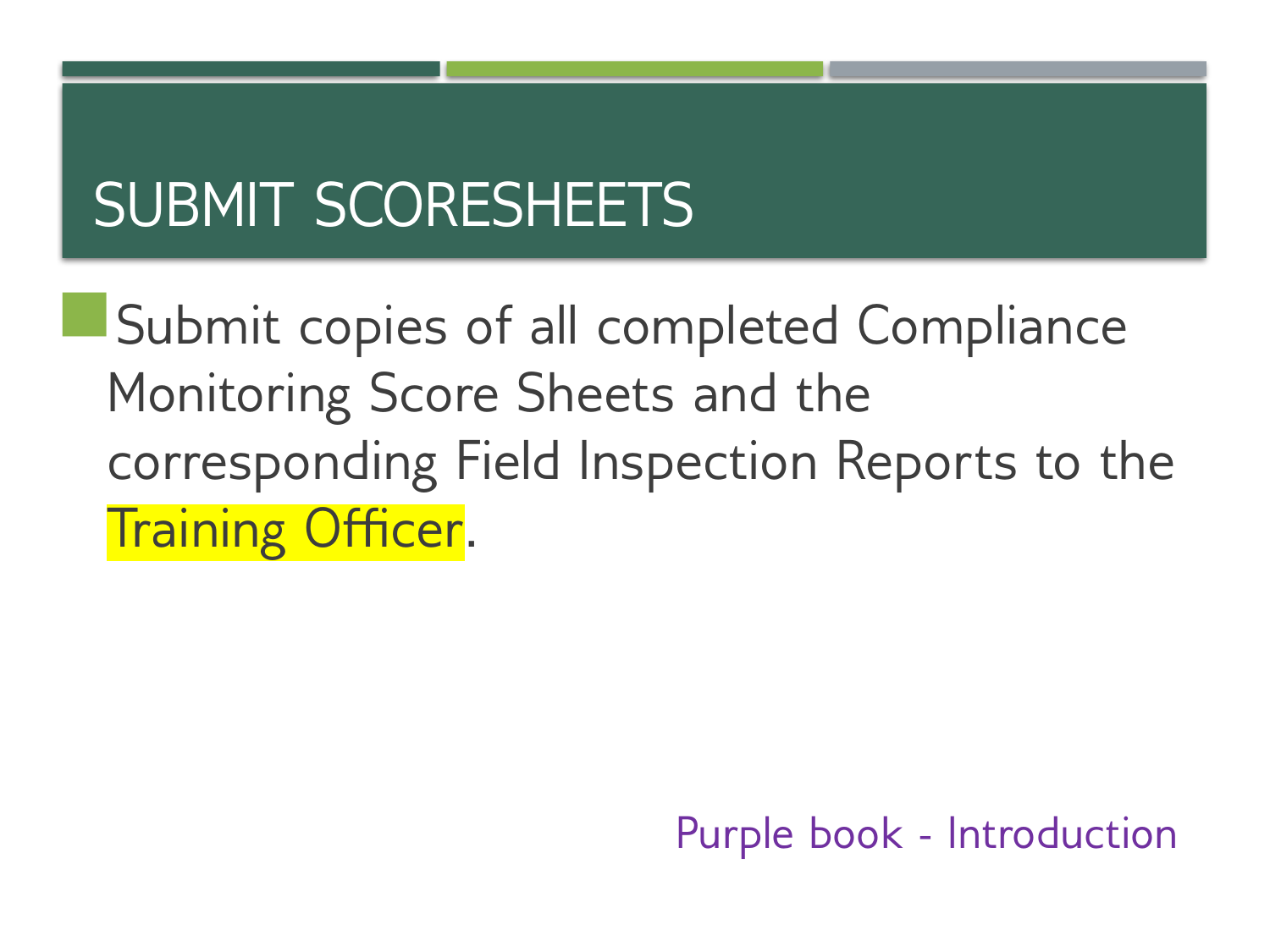

# Submit scoresheets
Submit copies of all completed Compliance Monitoring Score Sheets and the corresponding Field Inspection Reports to the Training Officer.

Purple book - Introduction